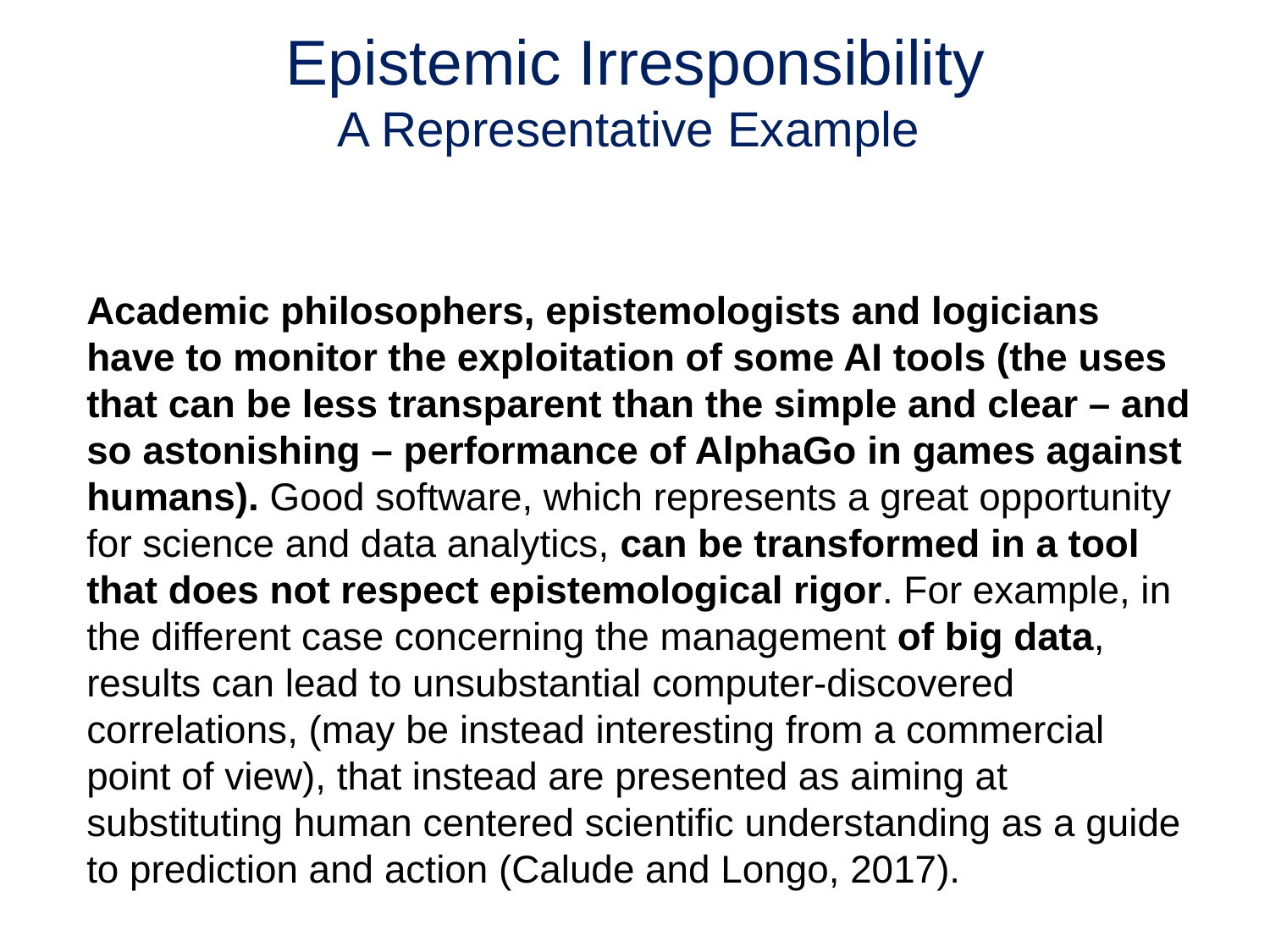

Epistemic Irresponsibility
A Representative Example

Academic philosophers, epistemologists and logicians have to monitor the exploitation of some AI tools (the uses that can be less transparent than the simple and clear – and so astonishing – performance of AlphaGo in games against humans). Good software, which represents a great opportunity for science and data analytics, can be transformed in a tool that does not respect epistemological rigor. For example, in the different case concerning the management of big data, results can lead to unsubstantial computer-discovered correlations, (may be instead interesting from a commercial point of view), that instead are presented as aiming at substituting human centered scientific understanding as a guide to prediction and action (Calude and Longo, 2017).